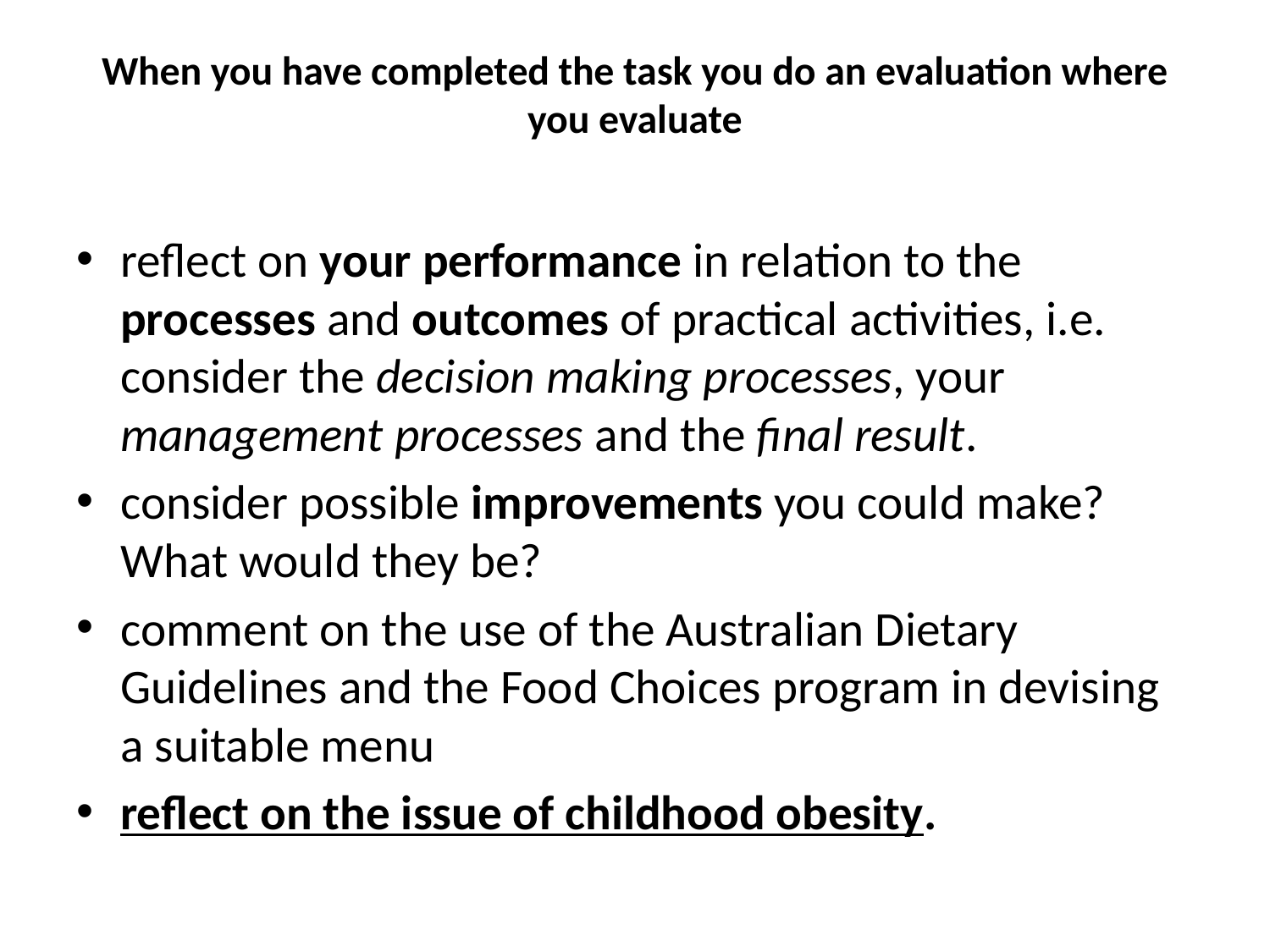

# When you have completed the task you do an evaluation where you evaluate
reflect on your performance in relation to the processes and outcomes of practical activities, i.e.  consider the decision making processes, your management processes and the final result.
consider possible improvements you could make? What would they be?
comment on the use of the Australian Dietary Guidelines and the Food Choices program in devising a suitable menu
reflect on the issue of childhood obesity.